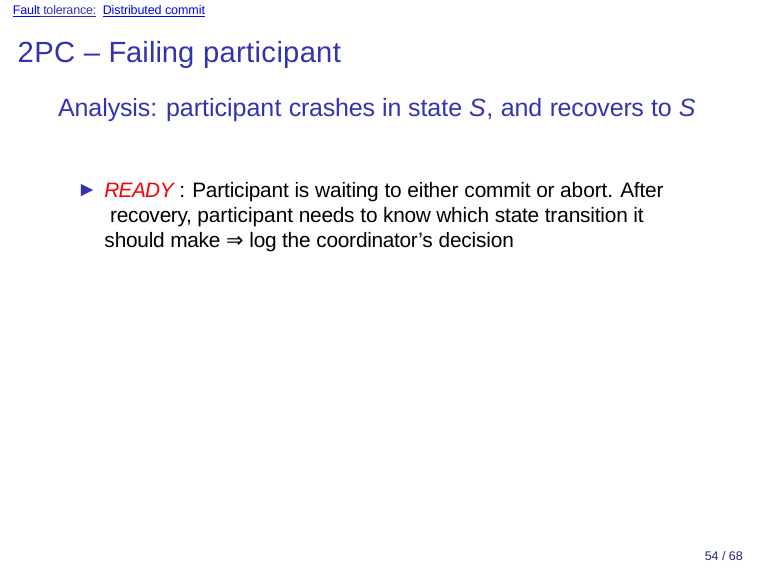

Fault tolerance: Distributed commit
# 2PC – Failing participant
Analysis: participant crashes in state S, and recovers to S

READY : Participant is waiting to either commit or abort. After  recovery, participant needs to know which state transition it  should make ⇒ log the coordinator’s decision
54 / 68